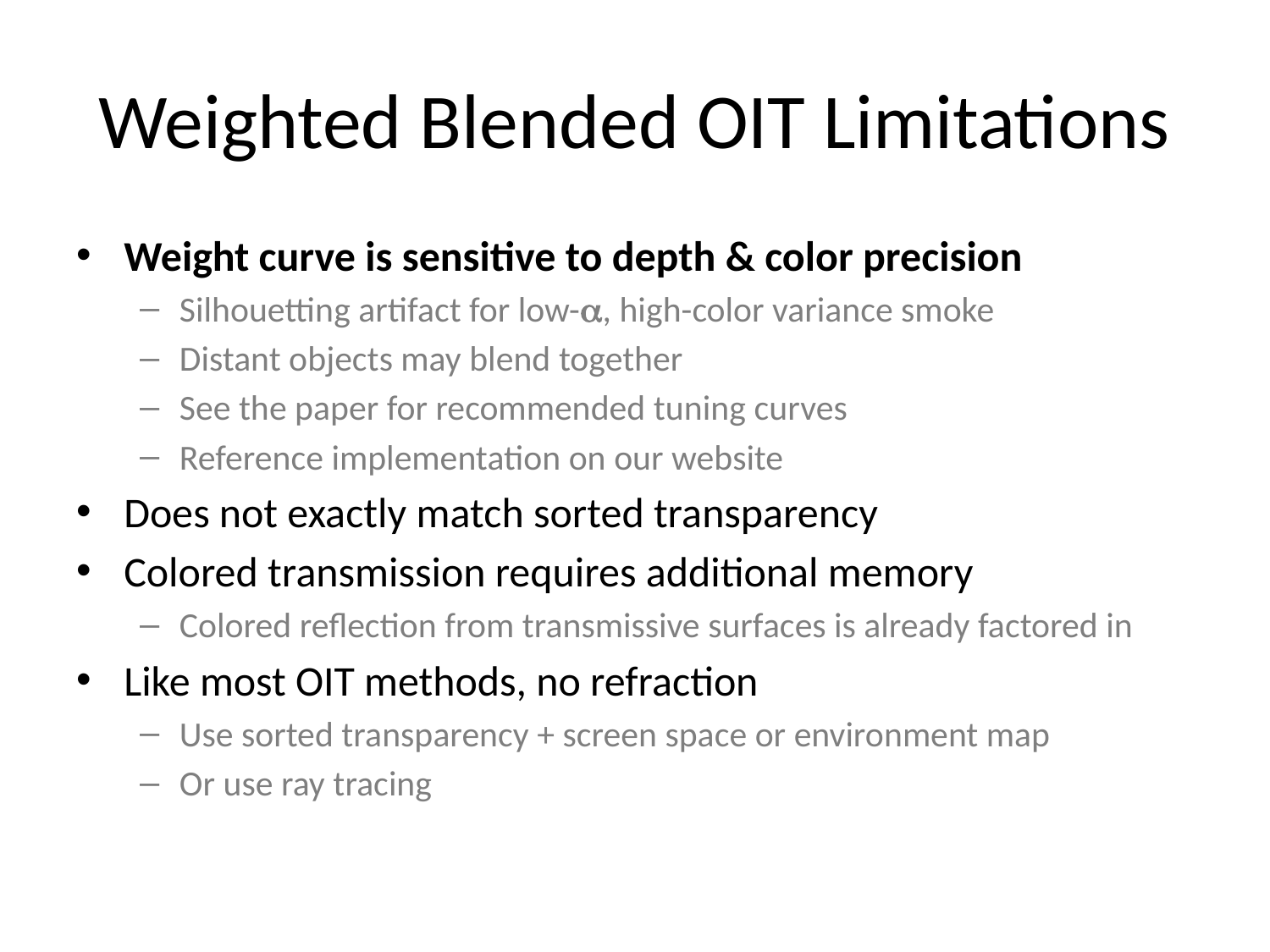

# Weighted Blended OIT Limitations
Weight curve is sensitive to depth & color precision
Silhouetting artifact for low-α, high-color variance smoke
Distant objects may blend together
See the paper for recommended tuning curves
Reference implementation on our website
Does not exactly match sorted transparency
Colored transmission requires additional memory
Colored reflection from transmissive surfaces is already factored in
Like most OIT methods, no refraction
Use sorted transparency + screen space or environment map
Or use ray tracing